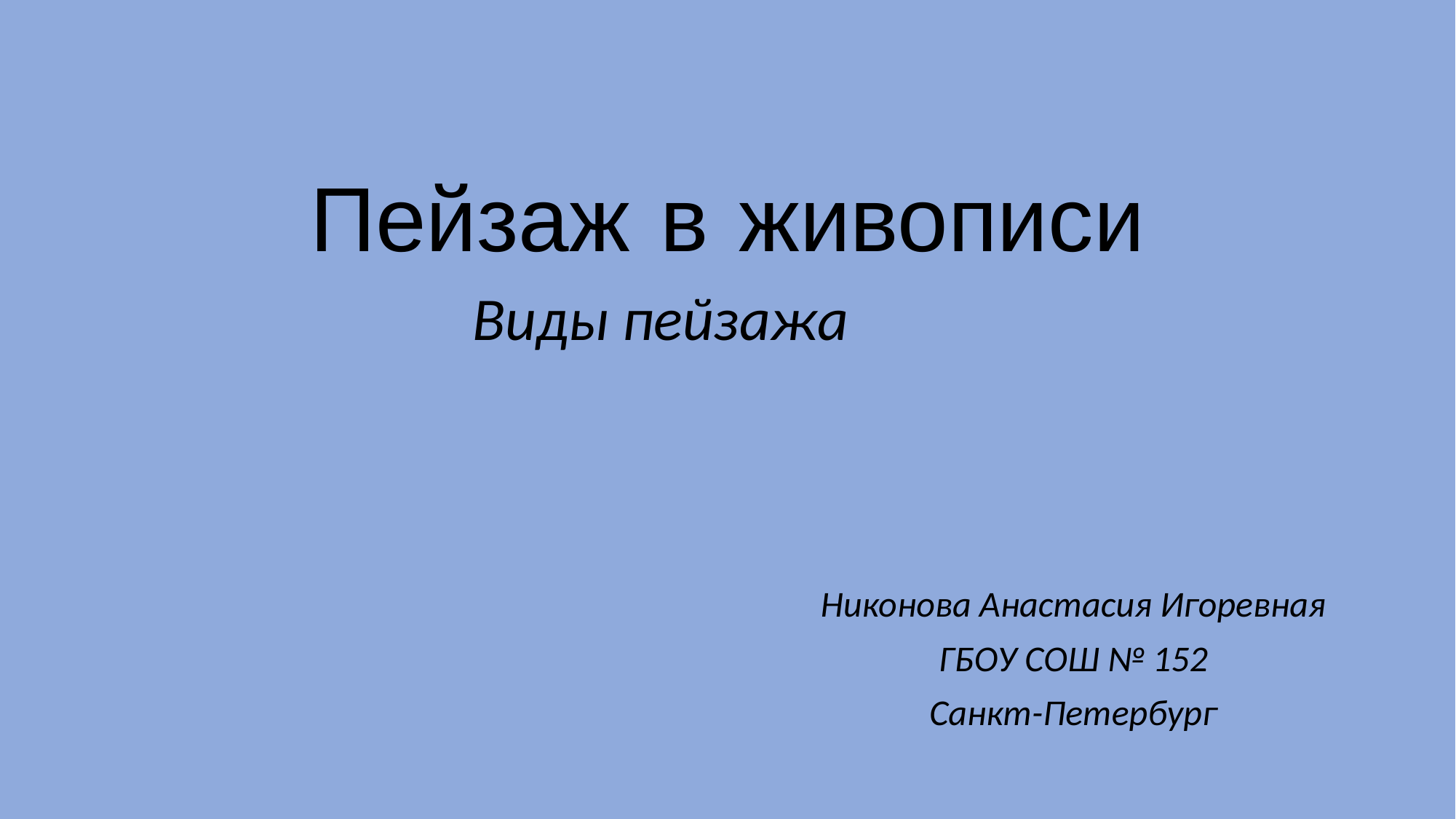

# Пейзаж в живописи
Виды пейзажа
Никонова Анастасия Игоревная
ГБОУ СОШ № 152
Санкт-Петербург